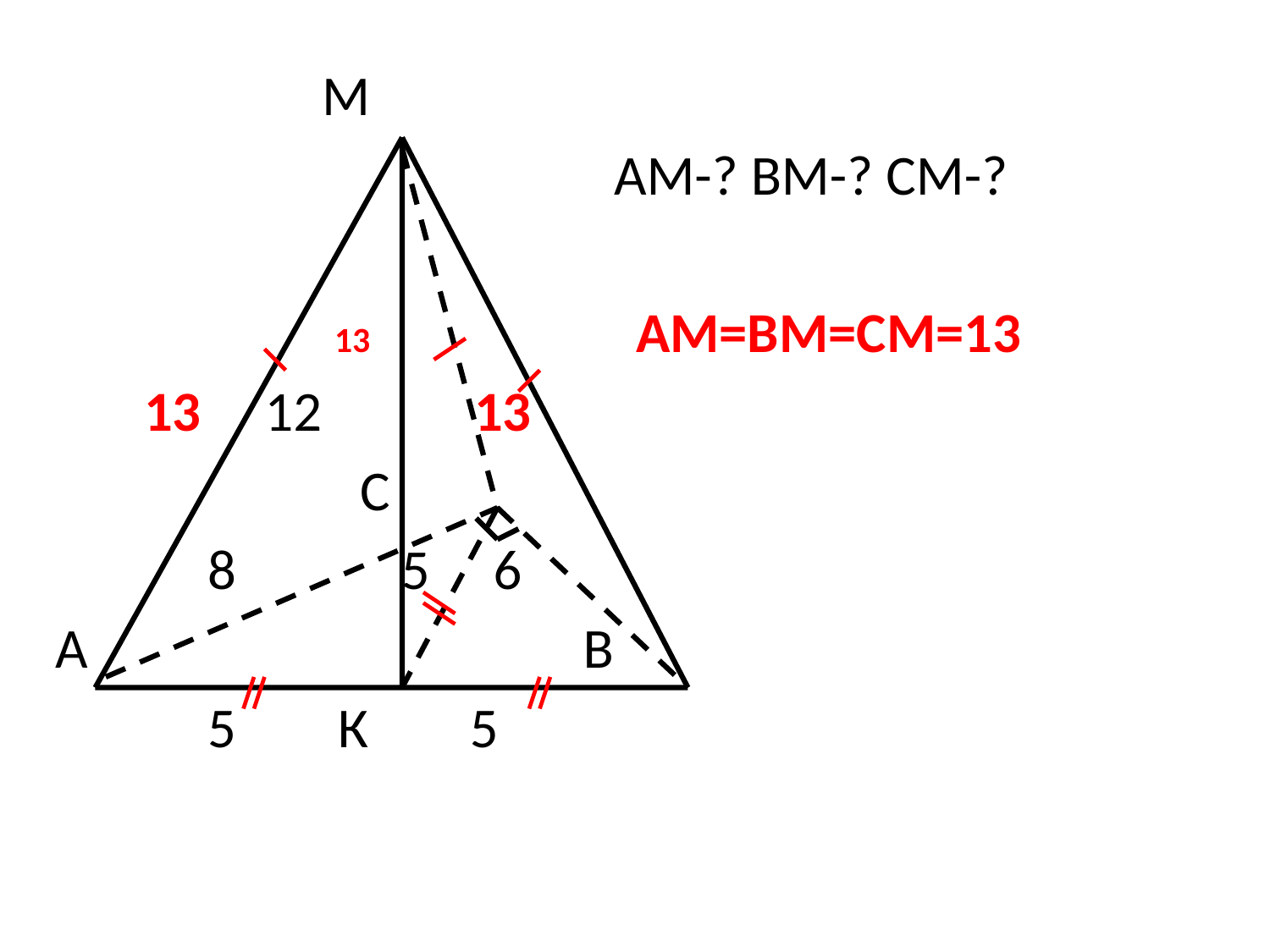

М
                                            АМ-? ВМ-? СМ-?

                      13                                 АМ=ВМ=СМ=13
       13     12            13
                        С
            8             5     6
А                                       В
            5        К        5